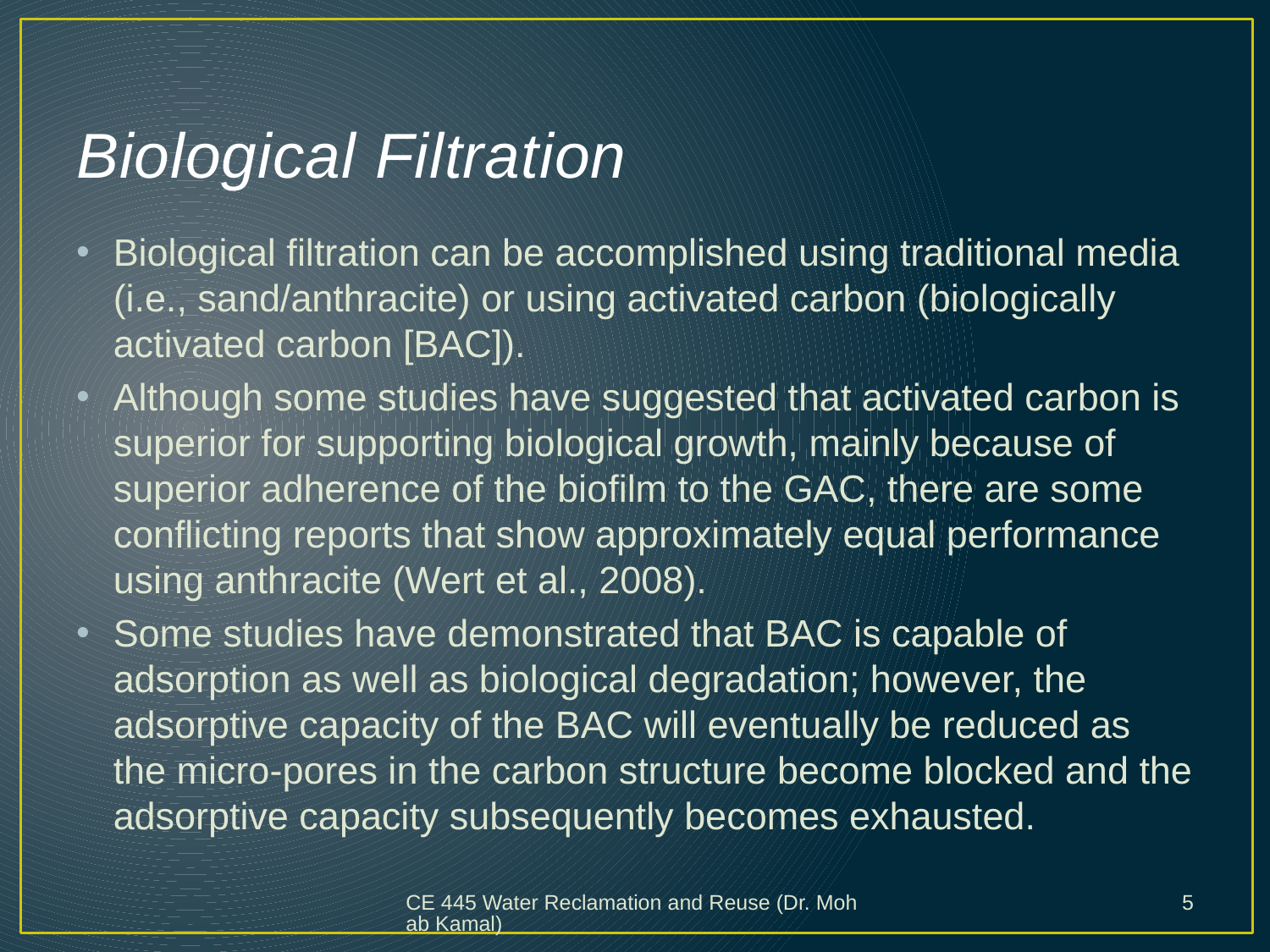

# Biological Filtration
Biological filtration can be accomplished using traditional media (i.e., sand/anthracite) or using activated carbon (biologically activated carbon [BAC]).
Although some studies have suggested that activated carbon is superior for supporting biological growth, mainly because of superior adherence of the biofilm to the GAC, there are some conflicting reports that show approximately equal performance using anthracite (Wert et al., 2008).
Some studies have demonstrated that BAC is capable of adsorption as well as biological degradation; however, the adsorptive capacity of the BAC will eventually be reduced as the micro-pores in the carbon structure become blocked and the adsorptive capacity subsequently becomes exhausted.
CE 445 Water Reclamation and Reuse (Dr. Mohab Kamal)
5